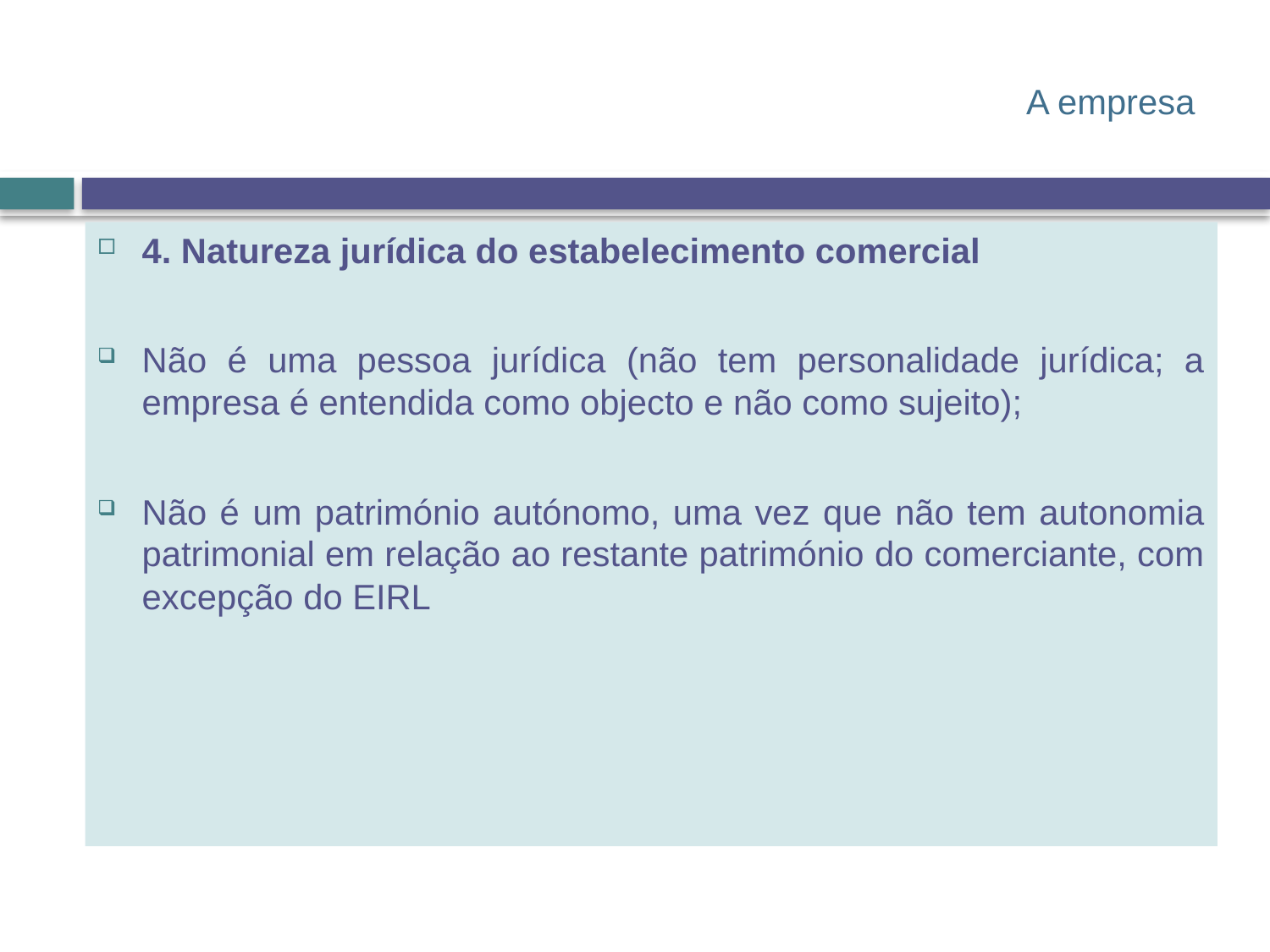

# A empresa
4. Natureza jurídica do estabelecimento comercial

Não é uma pessoa jurídica (não tem personalidade jurídica; a empresa é entendida como objecto e não como sujeito);

Não é um património autónomo, uma vez que não tem autonomia patrimonial em relação ao restante património do comerciante, com excepção do EIRL